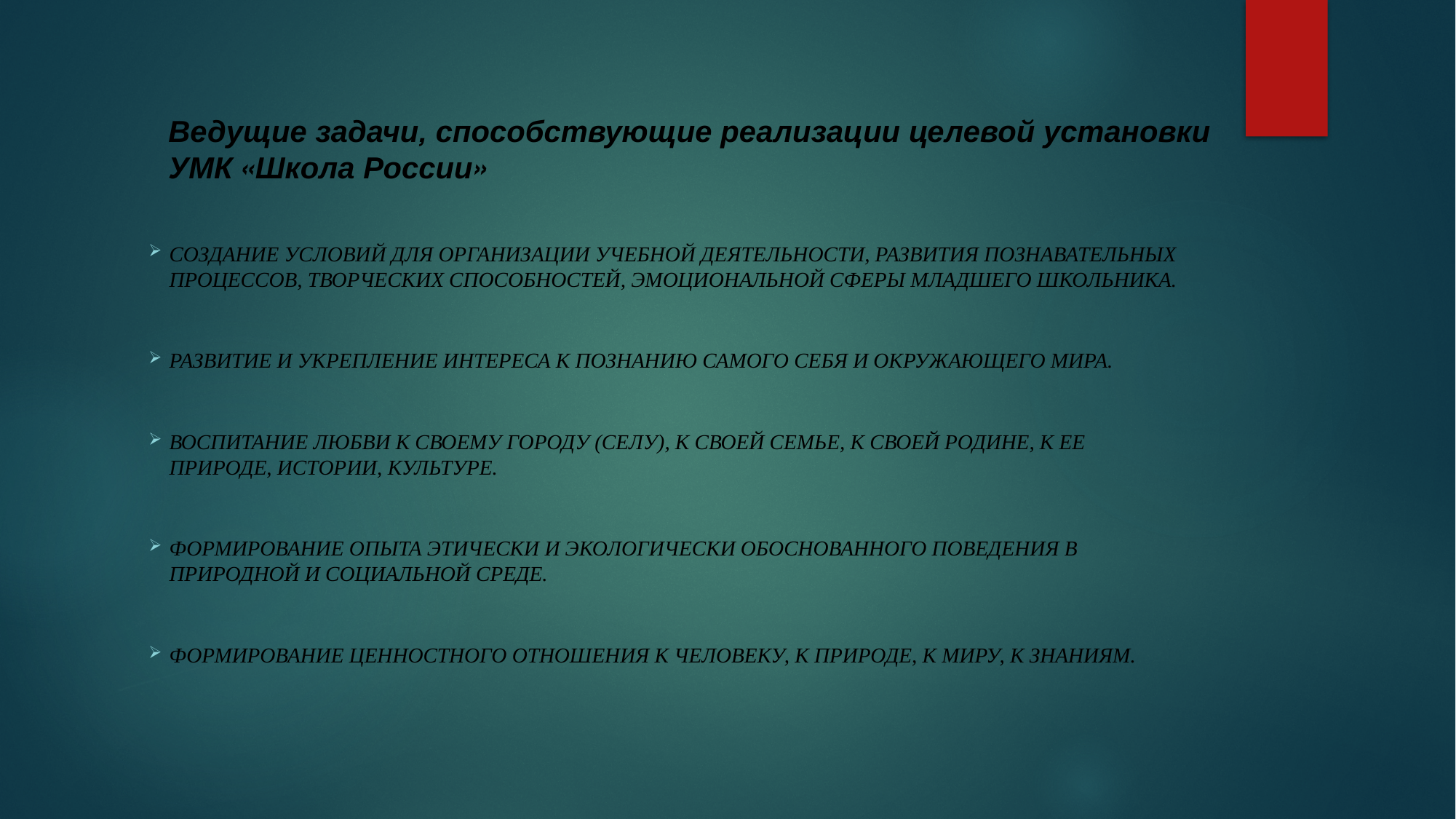

# Ведущие задачи, способствующие реализации целевой установки УМК «Школа России»

Создание условий для организации учебной деятельности, развития познавательных процессов, творческих способностей, эмоциональной сферы младшего школьника.

Развитие и укрепление интереса к познанию самого себя и окружающего мира.

Воспитание любви к своему городу (селу), к своей семье, к своей Родине, к ее природе, истории, культуре.

Формирование опыта этически и экологически обоснованного поведения в природной и социальной среде.

Формирование ценностного отношения к человеку, к природе, к миру, к знаниям.